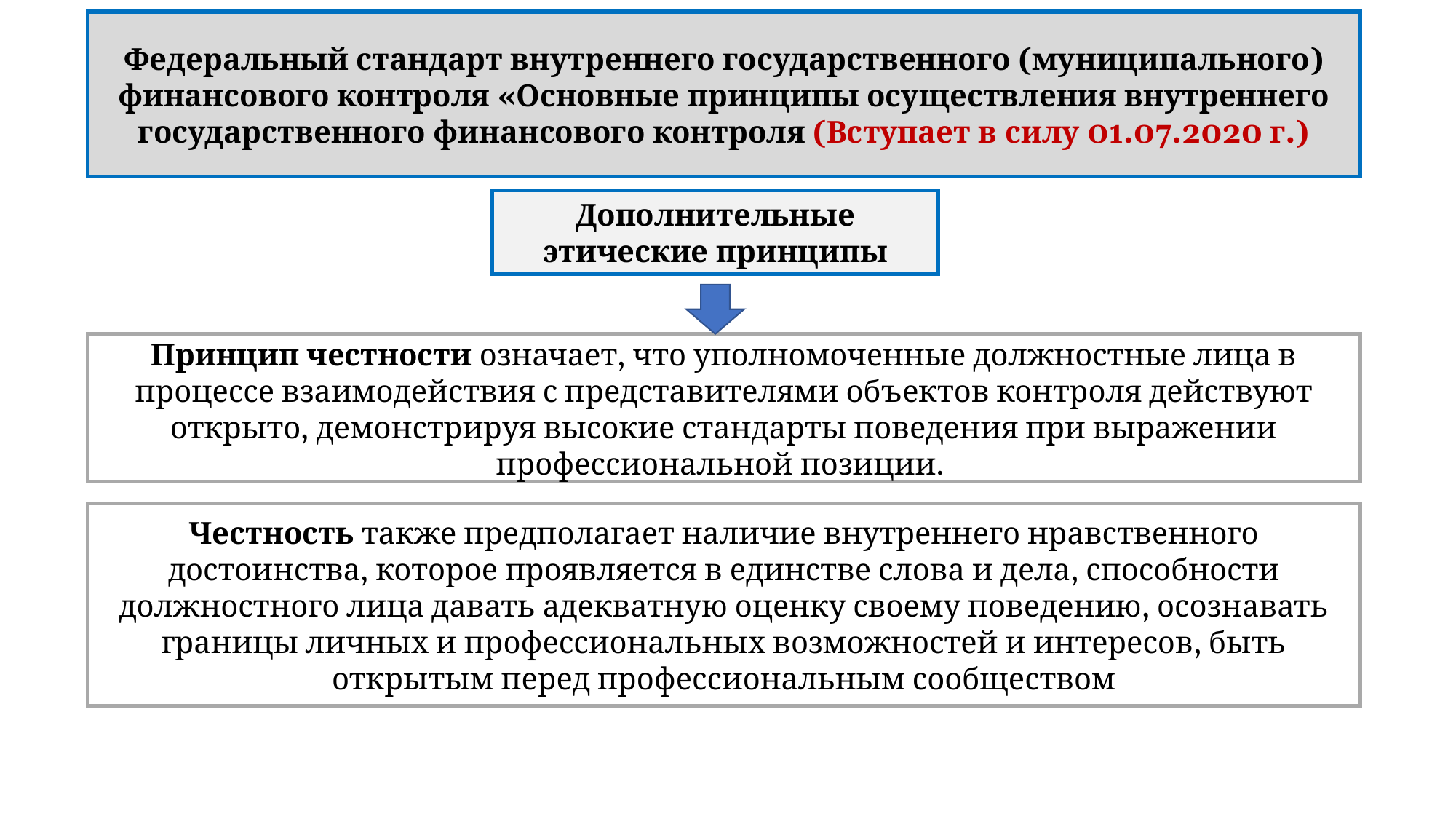

Федеральный стандарт внутреннего государственного (муниципального) финансового контроля «Основные принципы осуществления внутреннего государственного финансового контроля (Вступает в силу 01.07.2020 г.)
Дополнительные этические принципы

Принцип честности означает, что уполномоченные должностные лица в процессе взаимодействия с представителями объектов контроля действуют открыто, демонстрируя высокие стандарты поведения при выражении профессиональной позиции.
Честность также предполагает наличие внутреннего нравственного достоинства, которое проявляется в единстве слова и дела, способности должностного лица давать адекватную оценку своему поведению, осознавать границы личных и профессиональных возможностей и интересов, быть открытым перед профессиональным сообществом